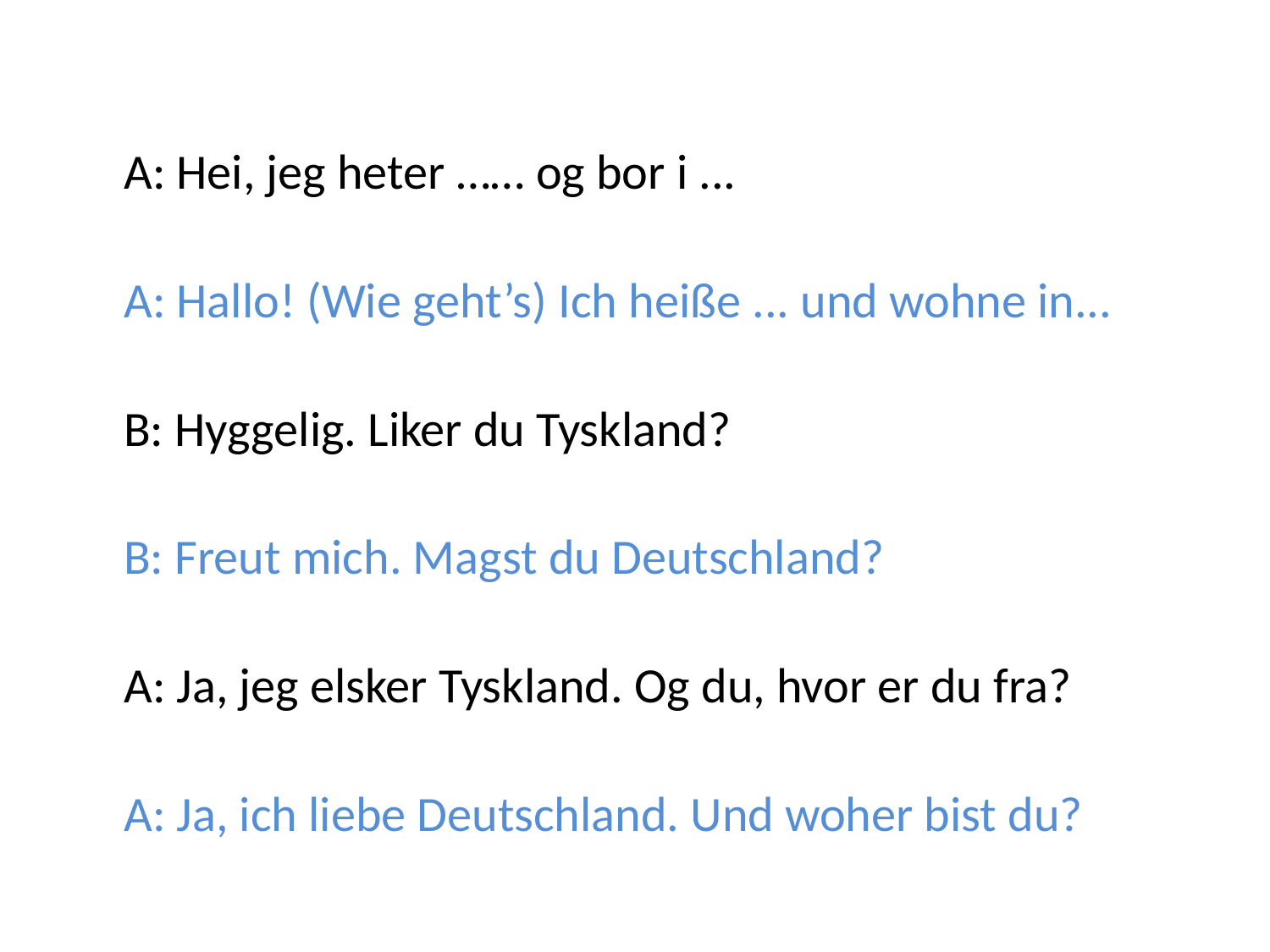

#

	A: Hei, jeg heter …… og bor i ...
A: Hallo! (Wie geht’s) Ich heiße ... und wohne in...
B: Hyggelig. Liker du Tyskland?
B: Freut mich. Magst du Deutschland?
A: Ja, jeg elsker Tyskland. Og du, hvor er du fra?
A: Ja, ich liebe Deutschland. Und woher bist du?